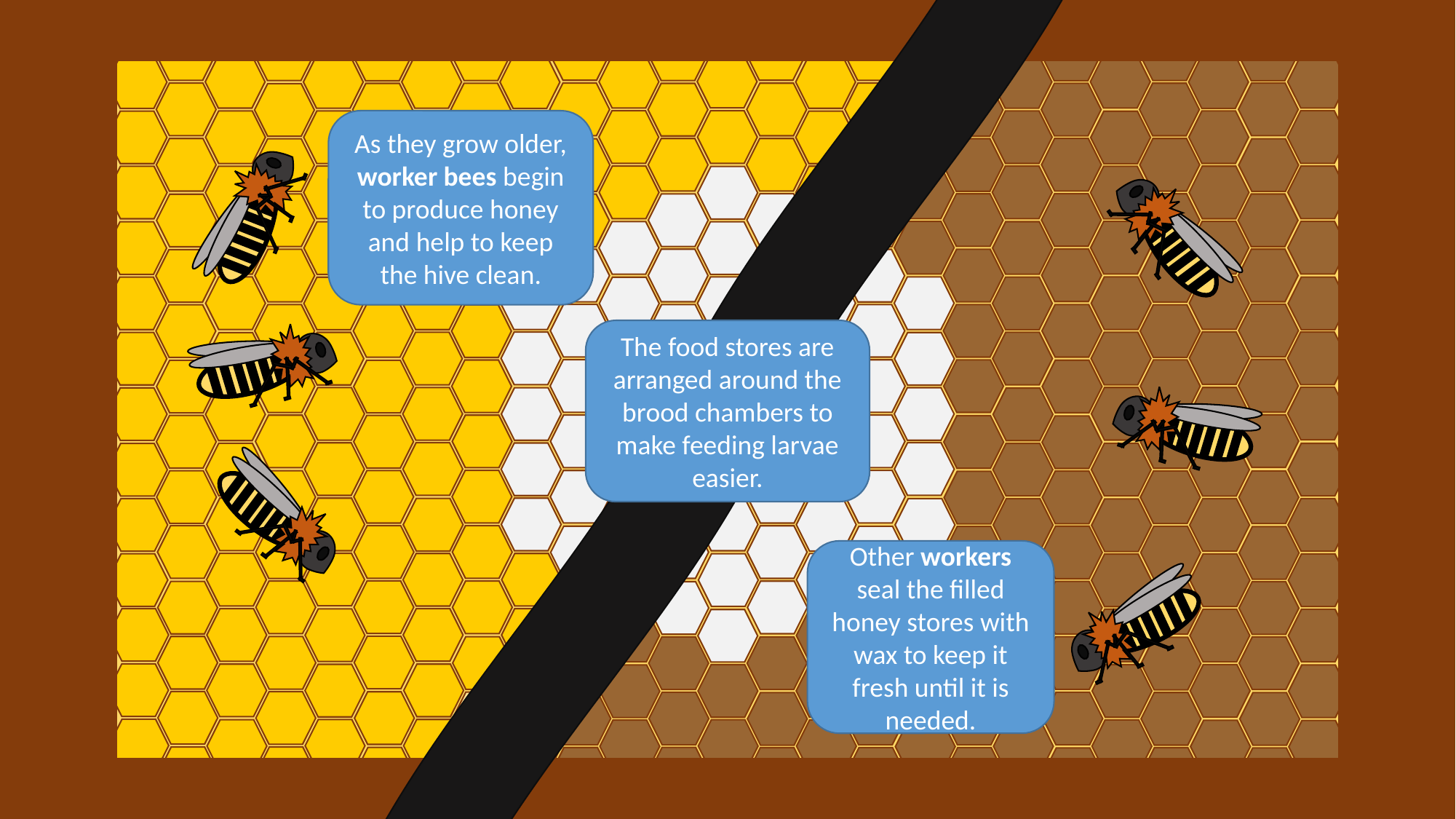

As they grow older, worker bees begin to produce honey and help to keep the hive clean.

The food stores are arranged around the brood chambers to make feeding larvae easier.

Other workers seal the filled honey stores with wax to keep it fresh until it is needed.